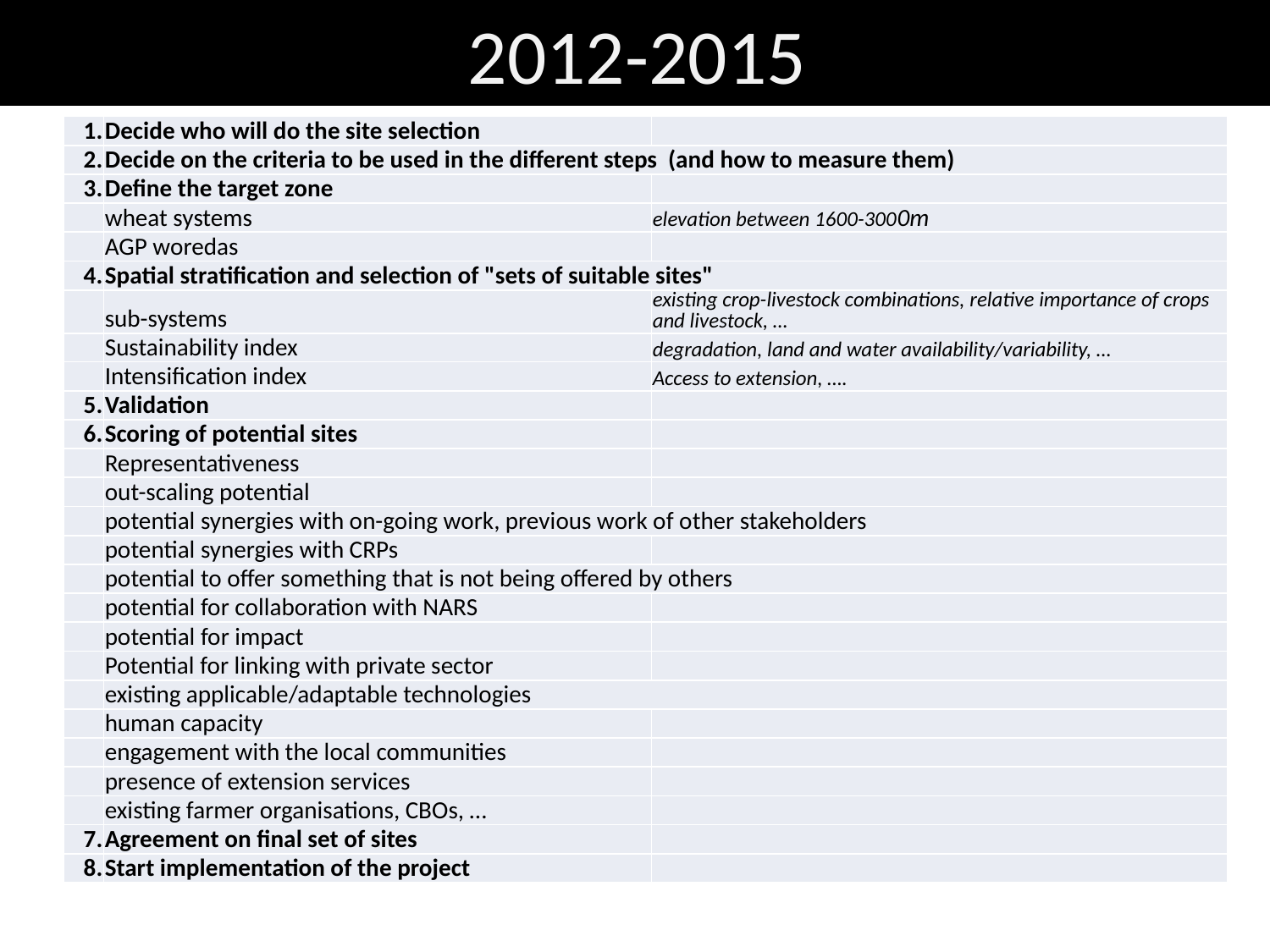

# 2012-2015
| 1. | Decide who will do the site selection |  |
| --- | --- | --- |
| 2. | Decide on the criteria to be used in the different steps (and how to measure them) |  |
| 3. | Define the target zone |  |
|  | wheat systems | elevation between 1600-3000m |
|  | AGP woredas |  |
| 4. | Spatial stratification and selection of "sets of suitable sites" |  |
|  | sub-systems | existing crop-livestock combinations, relative importance of crops and livestock, … |
|  | Sustainability index | degradation, land and water availability/variability, … |
|  | Intensification index | Access to extension, …. |
| 5. | Validation |  |
| 6. | Scoring of potential sites |  |
|  | Representativeness |  |
|  | out-scaling potential |  |
|  | potential synergies with on-going work, previous work of other stakeholders |  |
|  | potential synergies with CRPs |  |
|  | potential to offer something that is not being offered by others |  |
|  | potential for collaboration with NARS |  |
|  | potential for impact |  |
|  | Potential for linking with private sector |  |
|  | existing applicable/adaptable technologies |  |
|  | human capacity |  |
|  | engagement with the local communities |  |
|  | presence of extension services |  |
|  | existing farmer organisations, CBOs, … |  |
| 7. | Agreement on final set of sites |  |
| 8. | Start implementation of the project |  |